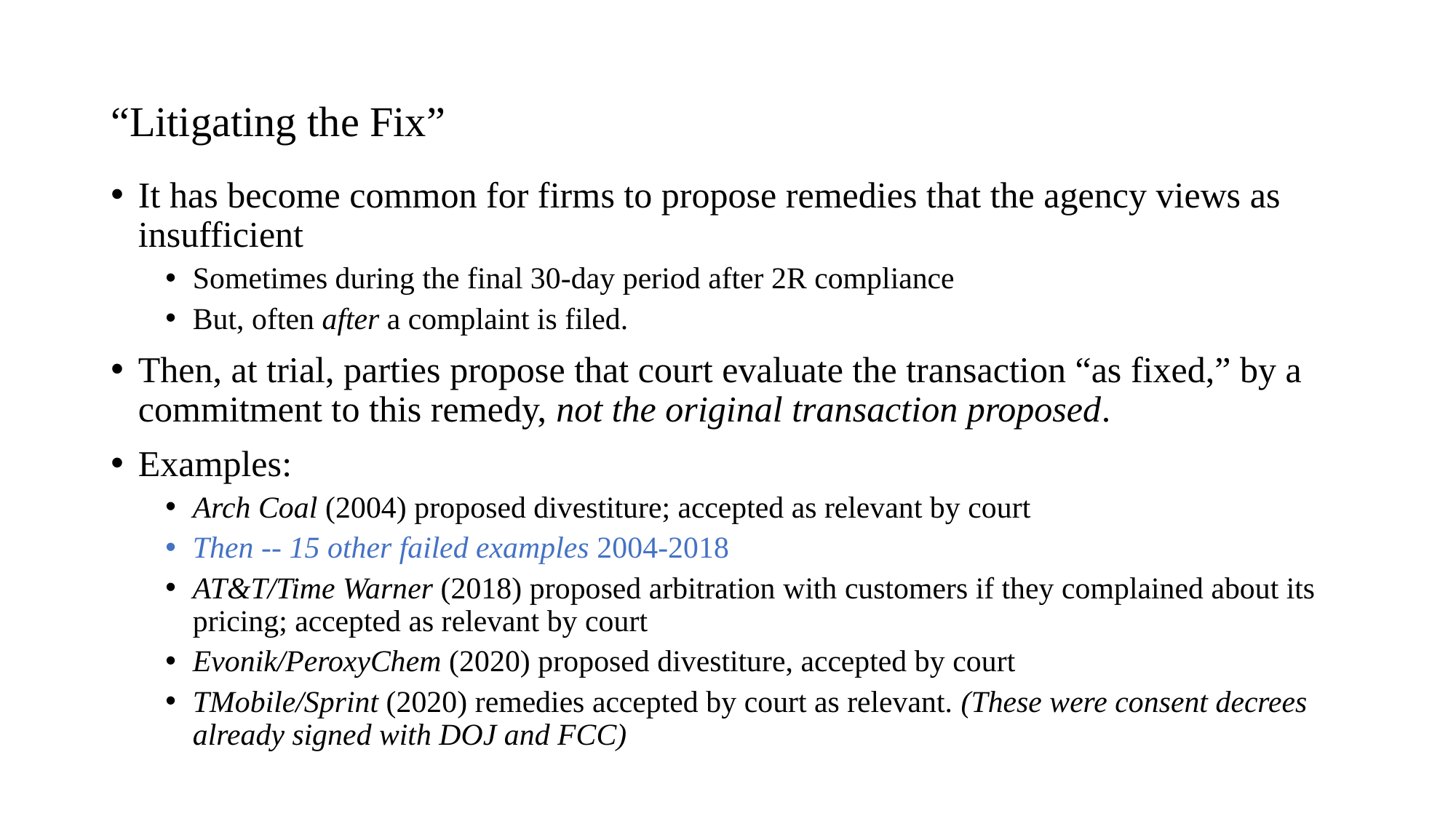

# “Litigating the Fix”
It has become common for firms to propose remedies that the agency views as insufficient
Sometimes during the final 30-day period after 2R compliance
But, often after a complaint is filed.
Then, at trial, parties propose that court evaluate the transaction “as fixed,” by a commitment to this remedy, not the original transaction proposed.
Examples:
Arch Coal (2004) proposed divestiture; accepted as relevant by court
Then -- 15 other failed examples 2004-2018
AT&T/Time Warner (2018) proposed arbitration with customers if they complained about its pricing; accepted as relevant by court
Evonik/PeroxyChem (2020) proposed divestiture, accepted by court
TMobile/Sprint (2020) remedies accepted by court as relevant. (These were consent decrees already signed with DOJ and FCC)